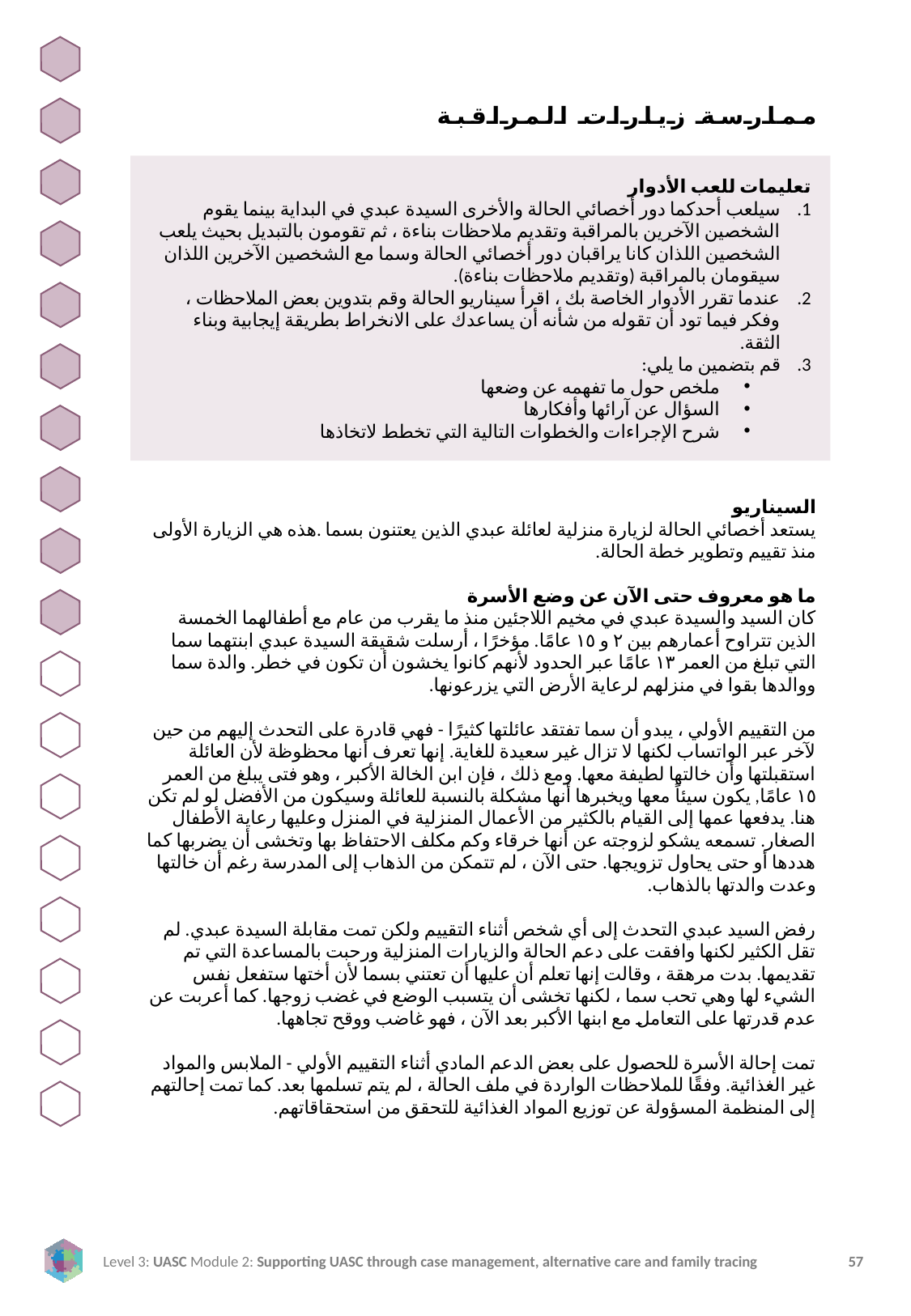

ممارسة زيارات المراقبة

تعليمات للعب الأدوار
سيلعب أحدكما دور أخصائي الحالة والأخرى السيدة عبدي في البداية بينما يقوم الشخصين الآخرين بالمراقبة وتقديم ملاحظات بناءة ، ثم تقومون بالتبديل بحيث يلعب الشخصين اللذان كانا يراقبان دور أخصائي الحالة وسما مع الشخصين الآخرين اللذان سيقومان بالمراقبة (وتقديم ملاحظات بناءة).
عندما تقرر الأدوار الخاصة بك ، اقرأ سيناريو الحالة وقم بتدوين بعض الملاحظات ، وفكر فيما تود أن تقوله من شأنه أن يساعدك على الانخراط بطريقة إيجابية وبناء الثقة.
قم بتضمين ما يلي:
ملخص حول ما تفهمه عن وضعها
السؤال عن آرائها وأفكارها
شرح الإجراءات والخطوات التالية التي تخطط لاتخاذها

السيناريو
يستعد أخصائي الحالة لزيارة منزلية لعائلة عبدي الذين يعتنون بسما .هذه هي الزيارة الأولى منذ تقييم وتطوير خطة الحالة.

ما هو معروف حتى الآن عن وضع الأسرة
كان السيد والسيدة عبدي في مخيم اللاجئين منذ ما يقرب من عام مع أطفالهما الخمسة الذين تتراوح أعمارهم بين ٢ و ١٥ عامًا. مؤخرًا ، أرسلت شقيقة السيدة عبدي ابنتهما سما التي تبلغ من العمر ١٣ عامًا عبر الحدود لأنهم كانوا يخشون أن تكون في خطر. والدة سما ووالدها بقوا في منزلهم لرعاية الأرض التي يزرعونها.

من التقييم الأولي ، يبدو أن سما تفتقد عائلتها كثيرًا - فهي قادرة على التحدث إليهم من حين لآخر عبر الواتساب لكنها لا تزال غير سعيدة للغاية. إنها تعرف أنها محظوظة لأن العائلة استقبلتها وأن خالتها لطيفة معها. ومع ذلك ، فإن ابن الخالة الأكبر ، وهو فتى يبلغ من العمر ١٥ عامًا, يكون سيئاً معها ويخبرها أنها مشكلة بالنسبة للعائلة وسيكون من الأفضل لو لم تكن هنا. يدفعها عمها إلى القيام بالكثير من الأعمال المنزلية في المنزل وعليها رعاية الأطفال الصغار. تسمعه يشكو لزوجته عن أنها خرقاء وكم مكلف الاحتفاظ بها وتخشى أن يضربها كما هددها أو حتى يحاول تزويجها. حتى الآن ، لم تتمكن من الذهاب إلى المدرسة رغم أن خالتها وعدت والدتها بالذهاب.

رفض السيد عبدي التحدث إلى أي شخص أثناء التقييم ولكن تمت مقابلة السيدة عبدي. لم تقل الكثير لكنها وافقت على دعم الحالة والزيارات المنزلية ورحبت بالمساعدة التي تم تقديمها. بدت مرهقة ، وقالت إنها تعلم أن عليها أن تعتني بسما لأن أختها ستفعل نفس الشيء لها وهي تحب سما ، لكنها تخشى أن يتسبب الوضع في غضب زوجها. كما أعربت عن عدم قدرتها على التعامل مع ابنها الأكبر بعد الآن ، فهو غاضب ووقح تجاهها.

تمت إحالة الأسرة للحصول على بعض الدعم المادي أثناء التقييم الأولي - الملابس والمواد غير الغذائية. وفقًا للملاحظات الواردة في ملف الحالة ، لم يتم تسلمها بعد. كما تمت إحالتهم إلى المنظمة المسؤولة عن توزيع المواد الغذائية للتحقق من استحقاقاتهم.